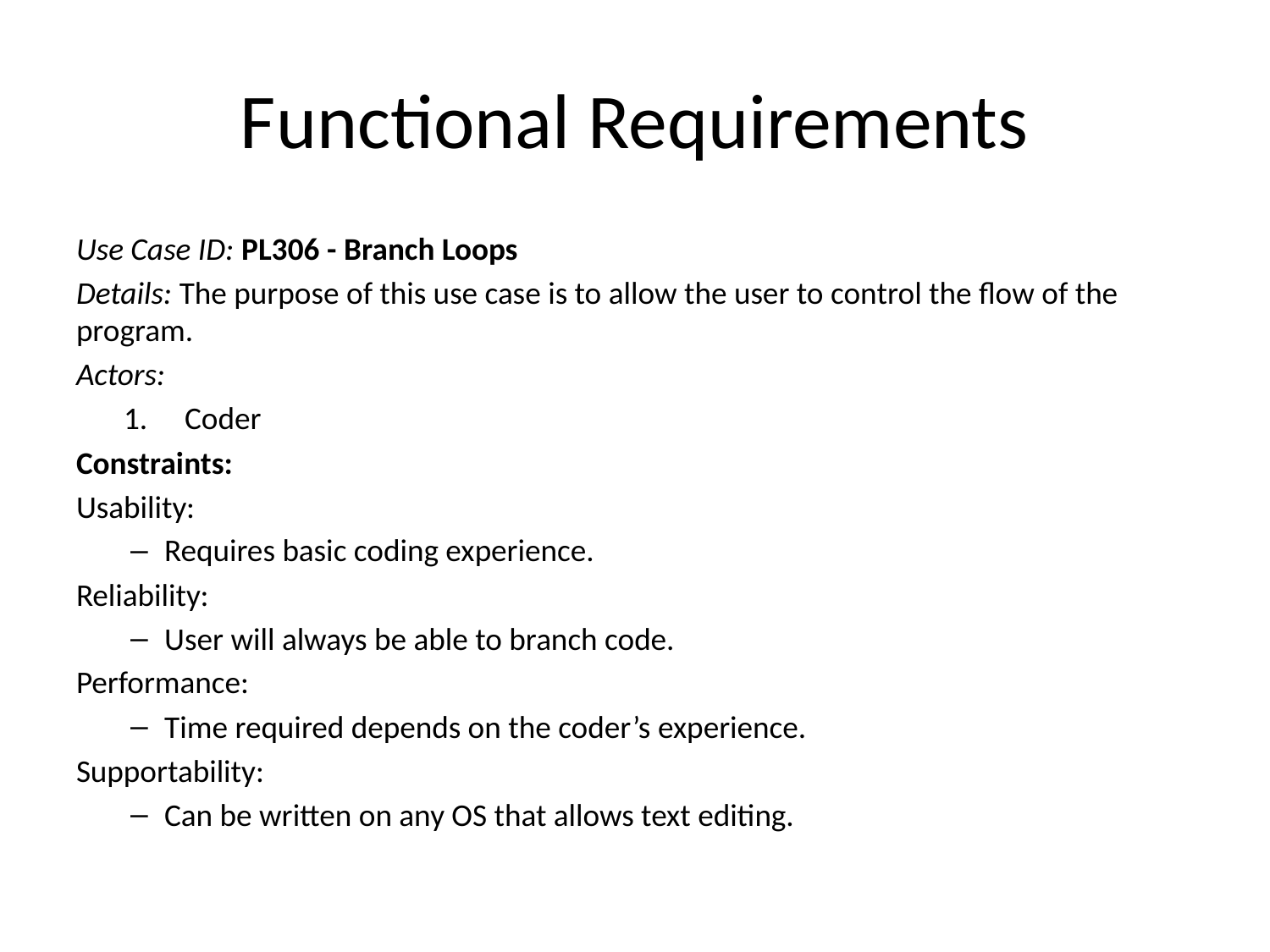

# Functional Requirements
Use Case ID: PL306 - Branch Loops
Details: The purpose of this use case is to allow the user to control the flow of the program.
Actors:
Coder
Constraints:
Usability:
Requires basic coding experience.
Reliability:
User will always be able to branch code.
Performance:
Time required depends on the coder’s experience.
Supportability:
Can be written on any OS that allows text editing.